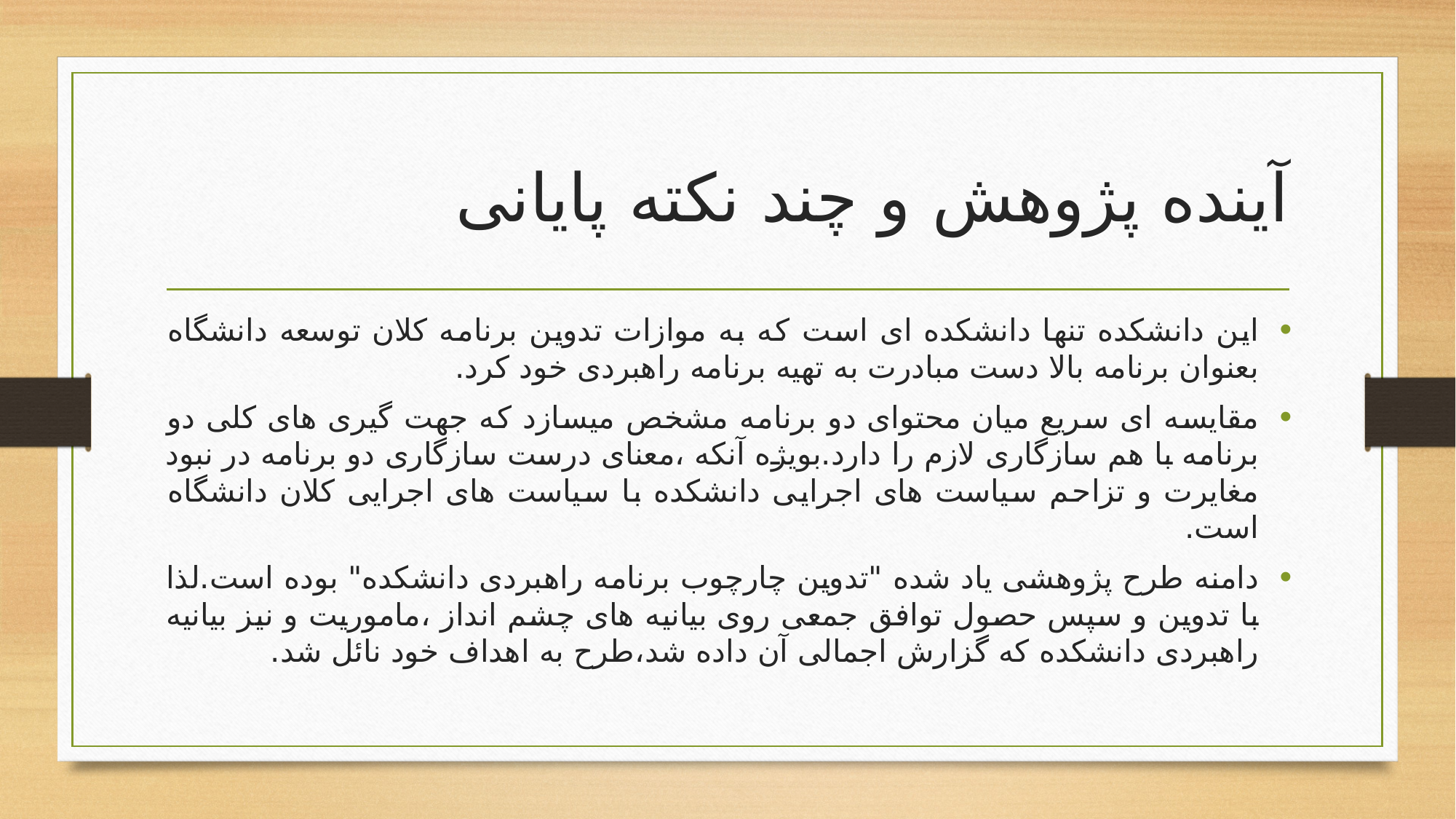

# آینده پژوهش و چند نکته پایانی
این دانشکده تنها دانشکده ای است که به موازات تدوین برنامه کلان توسعه دانشگاه بعنوان برنامه بالا دست مبادرت به تهیه برنامه راهبردی خود کرد.
مقایسه ای سریع میان محتوای دو برنامه مشخص میسازد که جهت گیری های کلی دو برنامه با هم سازگاری لازم را دارد.بویژه آنکه ،معنای درست سازگاری دو برنامه در نبود مغایرت و تزاحم سیاست های اجرایی دانشکده با سیاست های اجرایی کلان دانشگاه است.
دامنه طرح پژوهشی یاد شده "تدوین چارچوب برنامه راهبردی دانشکده" بوده است.لذا با تدوین و سپس حصول توافق جمعی روی بیانیه های چشم انداز ،ماموریت و نیز بیانیه راهبردی دانشکده که گزارش اجمالی آن داده شد،طرح به اهداف خود نائل شد.